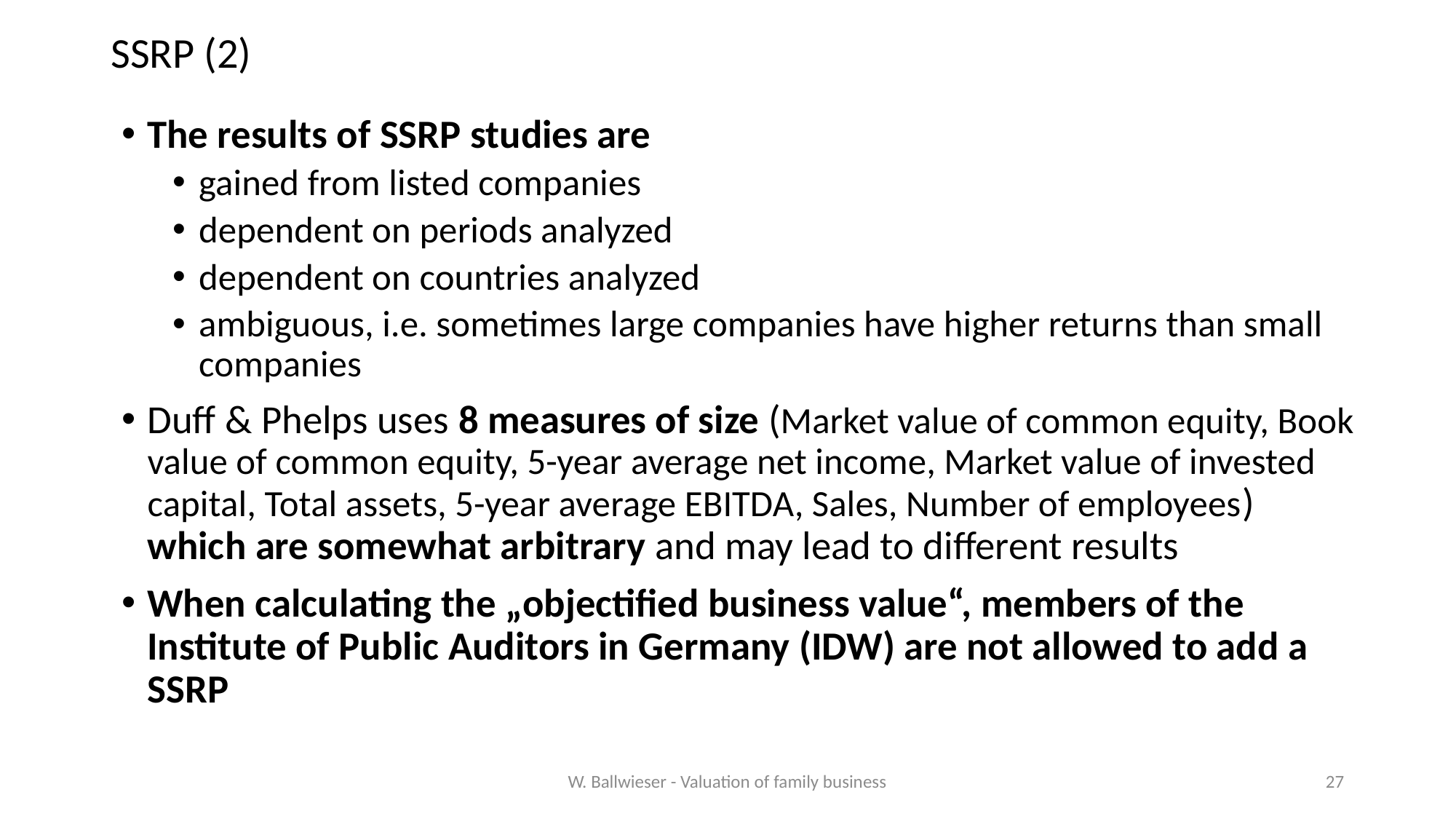

# SSRP (2)
The results of SSRP studies are
gained from listed companies
dependent on periods analyzed
dependent on countries analyzed
ambiguous, i.e. sometimes large companies have higher returns than small companies
Duff & Phelps uses 8 measures of size (Market value of common equity, Book value of common equity, 5-year average net income, Market value of invested capital, Total assets, 5-year average EBITDA, Sales, Number of employees) which are somewhat arbitrary and may lead to different results
When calculating the „objectified business value“, members of the Institute of Public Auditors in Germany (IDW) are not allowed to add a SSRP

W. Ballwieser - Valuation of family business
27